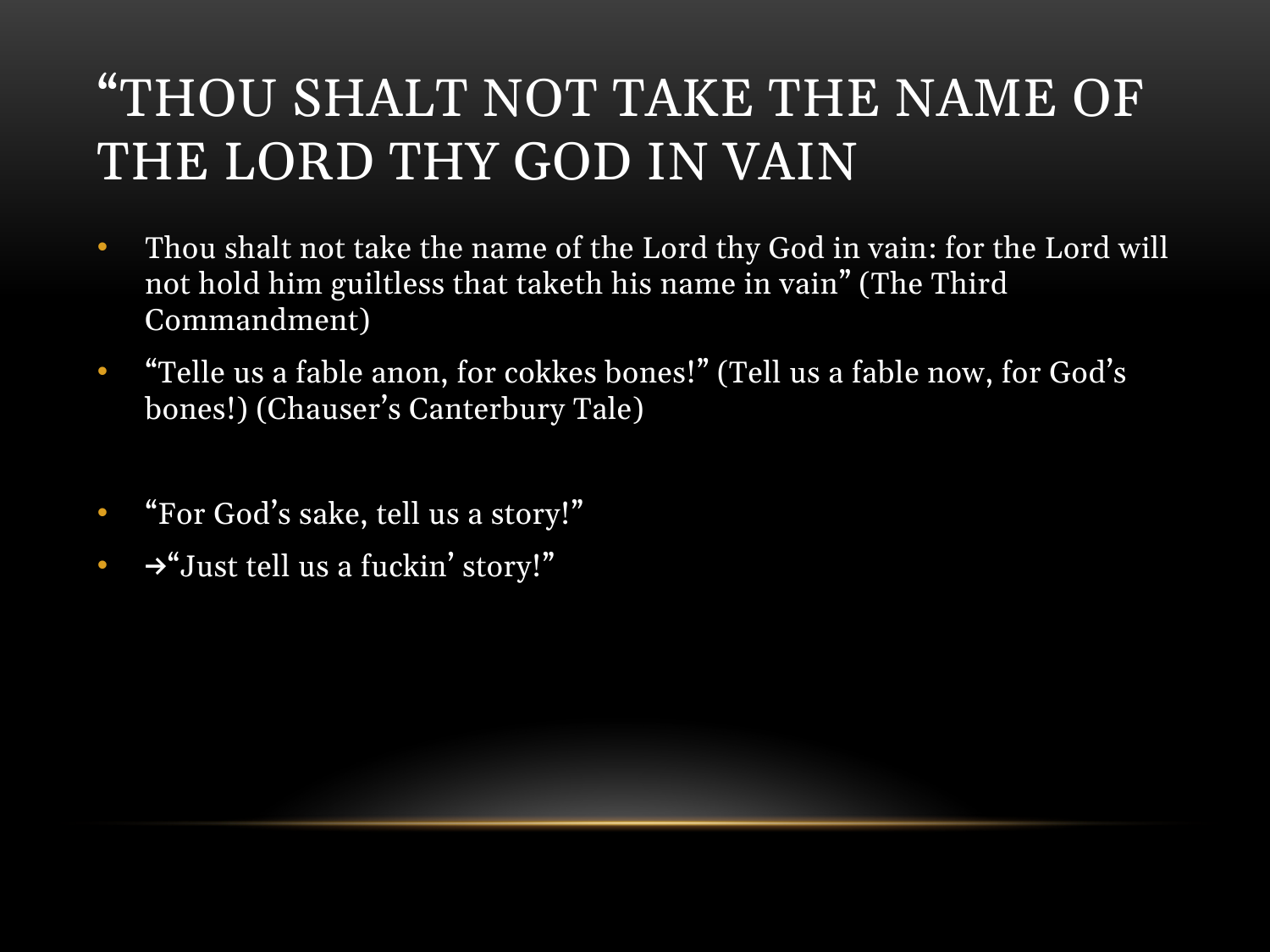

# “Thou shalt not take the name of the Lord thy God in vain
Thou shalt not take the name of the Lord thy God in vain: for the Lord will not hold him guiltless that taketh his name in vain” (The Third Commandment)
“Telle us a fable anon, for cokkes bones!” (Tell us a fable now, for God’s bones!) (Chauser’s Canterbury Tale)

“For God’s sake, tell us a story!”
→“Just tell us a fuckin’ story!”